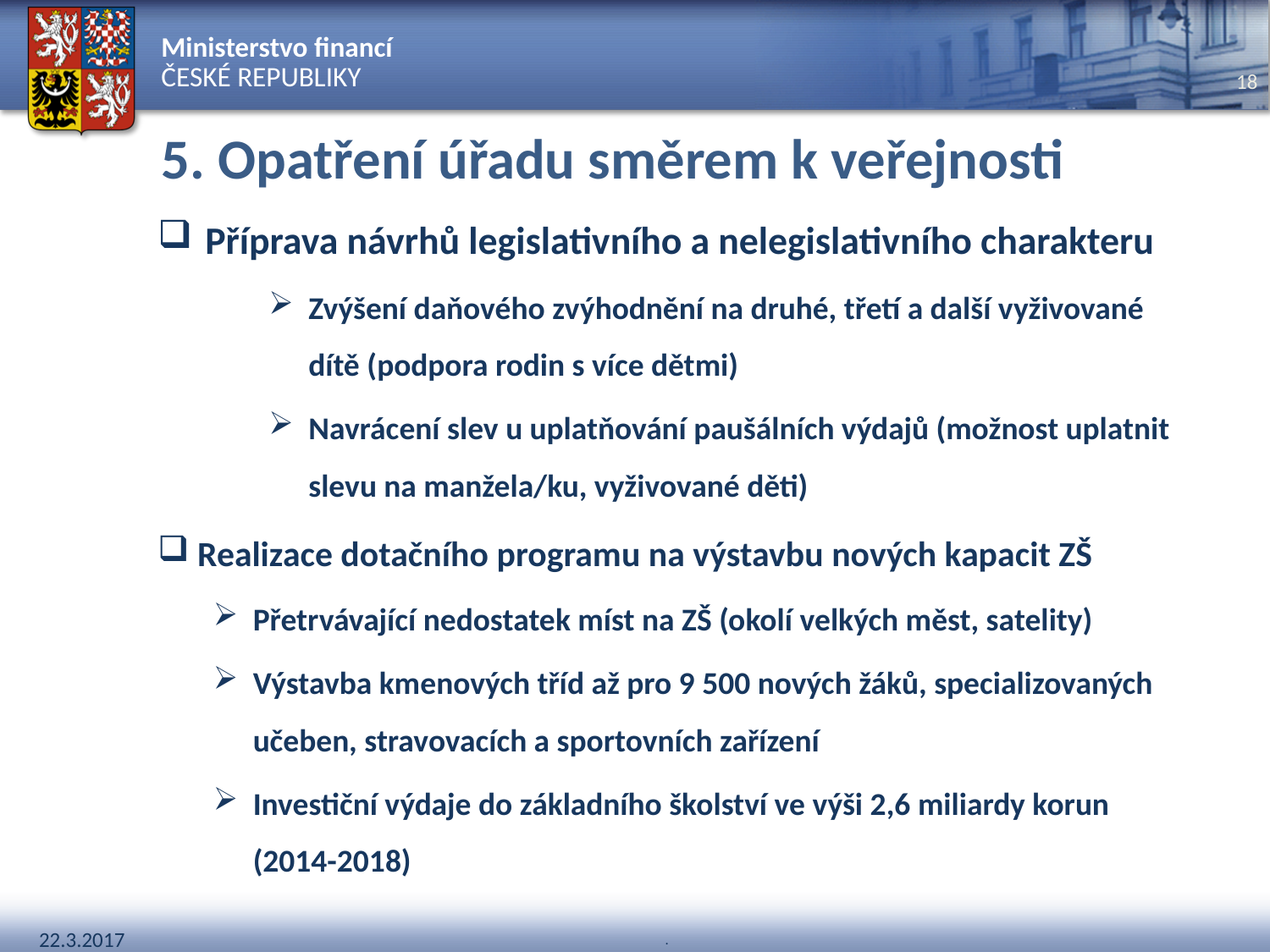

# 5. Opatření úřadu směrem k veřejnosti
Příprava návrhů legislativního a nelegislativního charakteru
Zvýšení daňového zvýhodnění na druhé, třetí a další vyživované dítě (podpora rodin s více dětmi)
Navrácení slev u uplatňování paušálních výdajů (možnost uplatnit slevu na manžela/ku, vyživované děti)
Realizace dotačního programu na výstavbu nových kapacit ZŠ
Přetrvávající nedostatek míst na ZŠ (okolí velkých měst, satelity)
Výstavba kmenových tříd až pro 9 500 nových žáků, specializovaných učeben, stravovacích a sportovních zařízení
Investiční výdaje do základního školství ve výši 2,6 miliardy korun (2014-2018)

.